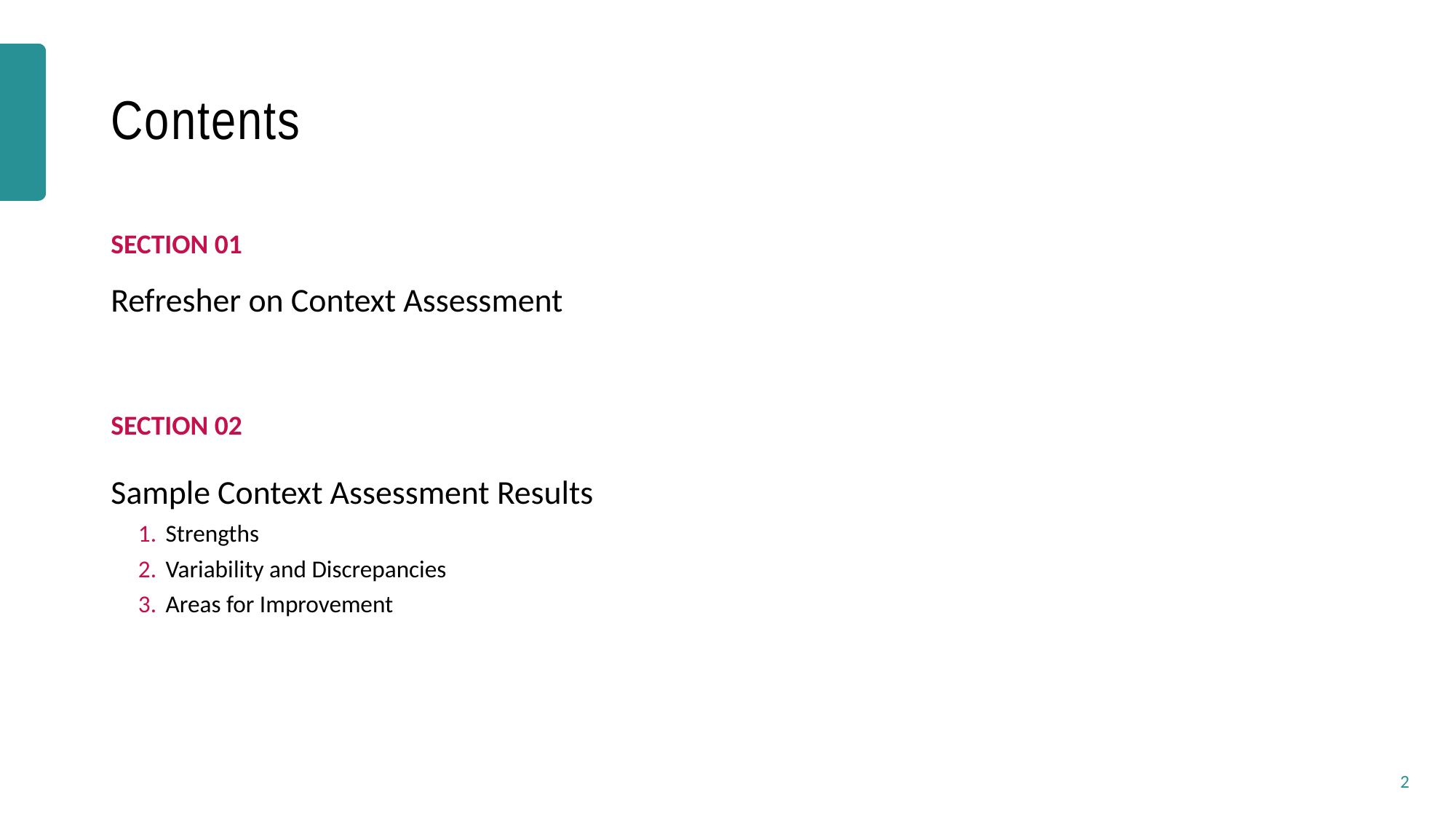

# Contents
SECTION 01
Refresher on Context Assessment

SECTION 02
Sample Context Assessment Results
Strengths
Variability and Discrepancies
Areas for Improvement
2